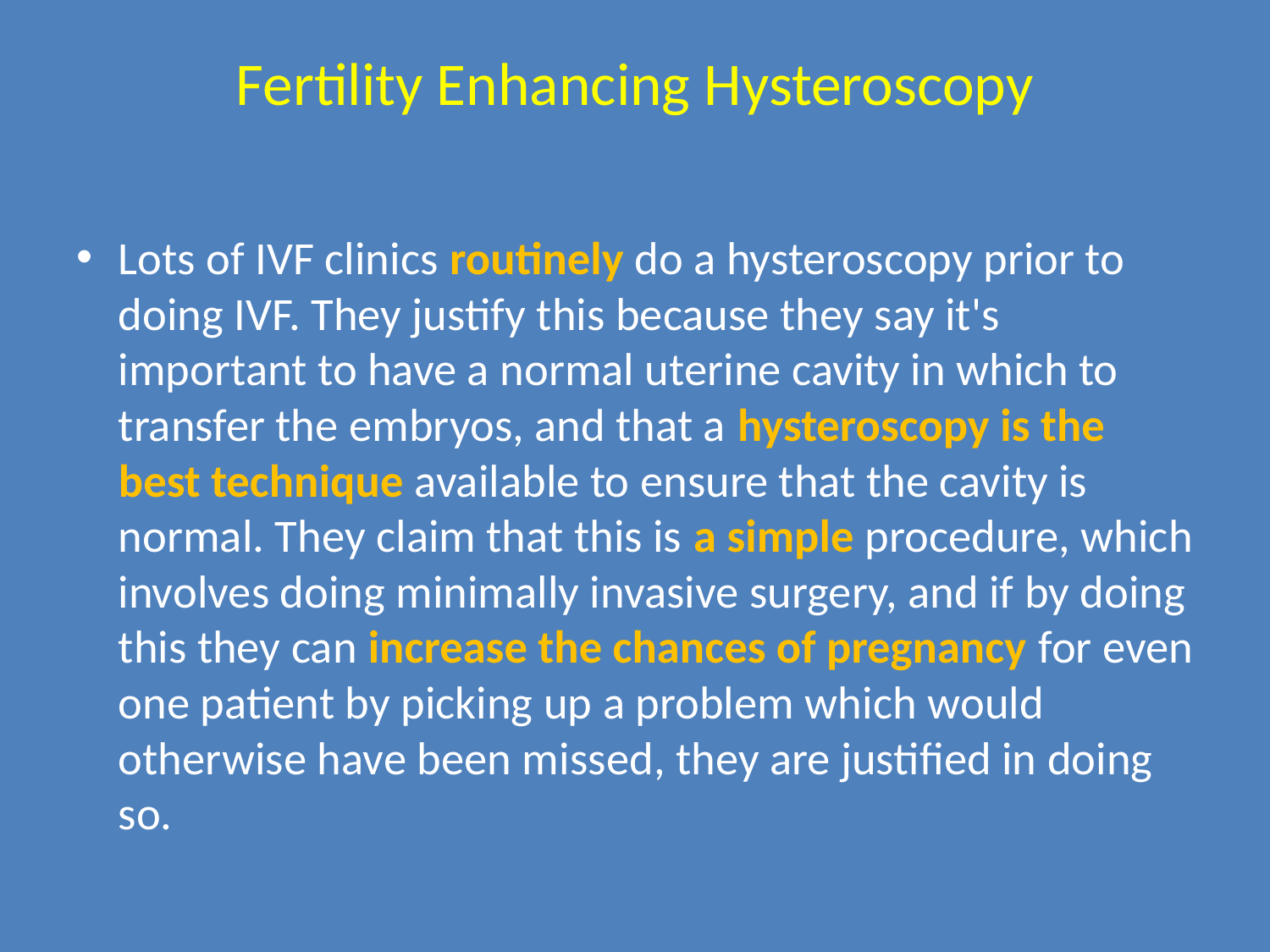

# Fertility Enhancing Hysteroscopy
Lots of IVF clinics routinely do a hysteroscopy prior to doing IVF. They justify this because they say it's important to have a normal uterine cavity in which to transfer the embryos, and that a hysteroscopy is the best technique available to ensure that the cavity is normal. They claim that this is a simple procedure, which involves doing minimally invasive surgery, and if by doing this they can increase the chances of pregnancy for even one patient by picking up a problem which would otherwise have been missed, they are justified in doing so.